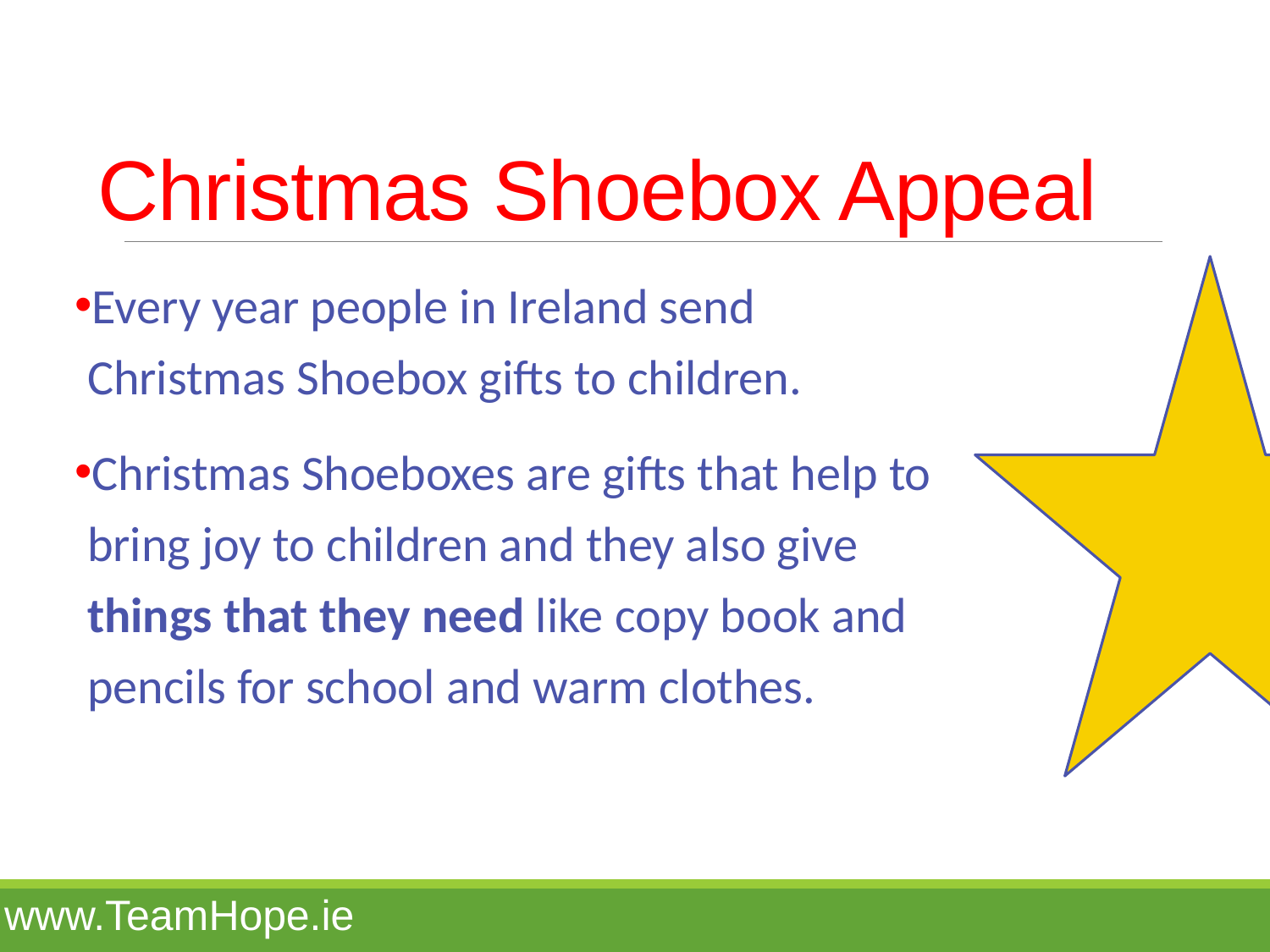

# Christmas Shoebox Appeal
Every year people in Ireland send Christmas Shoebox gifts to children.
Christmas Shoeboxes are gifts that help to bring joy to children and they also give things that they need like copy book and pencils for school and warm clothes.

www.TeamHope.ie